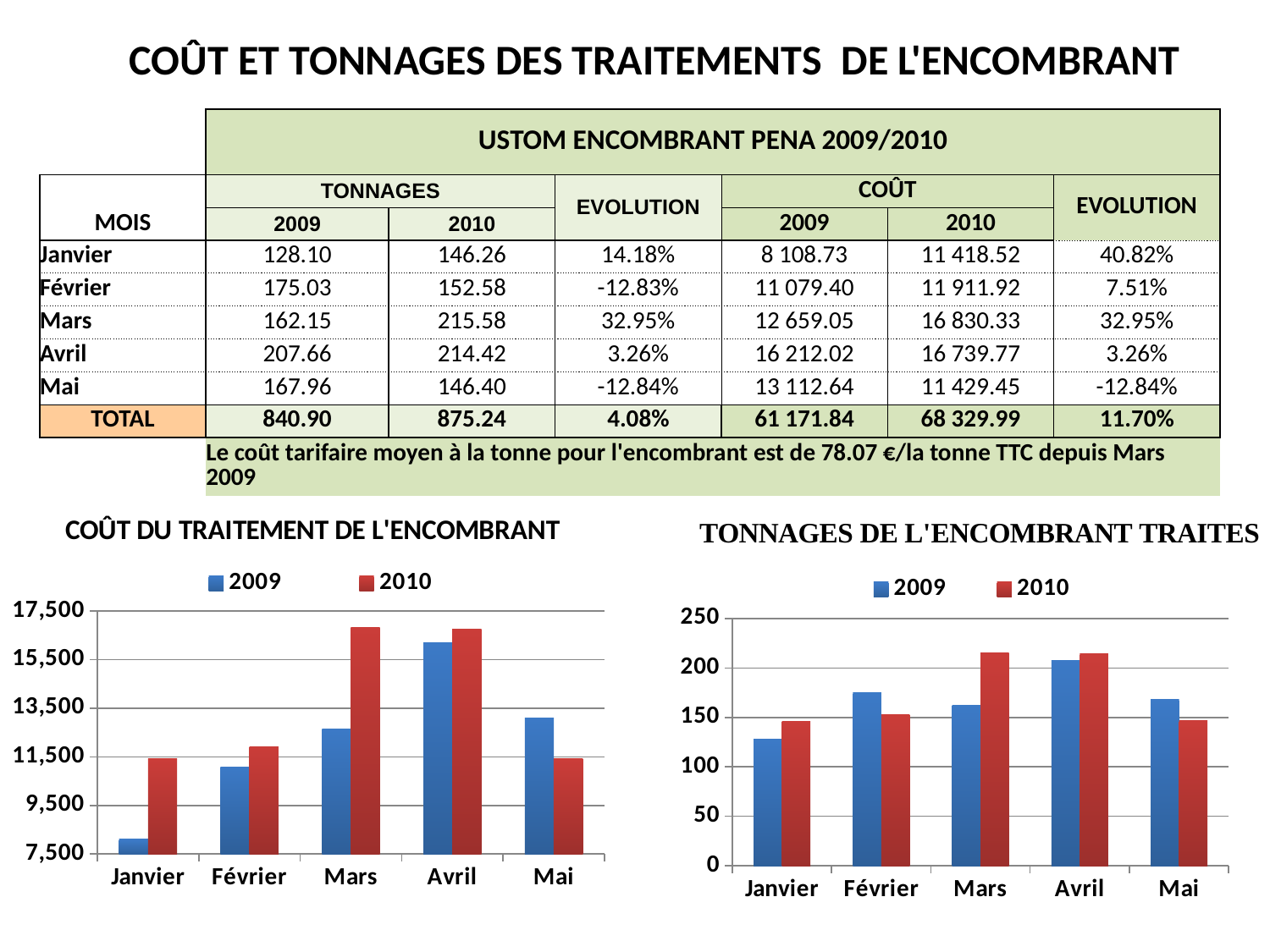

| COÛT ET TONNAGES DES TRAITEMENTS DE L'ENCOMBRANT |
| --- |
|  | USTOM ENCOMBRANT PENA 2009/2010 |  |  |  |  |  |
| --- | --- | --- | --- | --- | --- | --- |
|  |  |  |  |  |  |  |
|  | TONNAGES |  | EVOLUTION | COÛT |  | EVOLUTION |
| MOIS | 2009 | 2010 |  | 2009 | 2010 |  |
| Janvier | 128.10 | 146.26 | 14.18% | 8 108.73 | 11 418.52 | 40.82% |
| Février | 175.03 | 152.58 | -12.83% | 11 079.40 | 11 911.92 | 7.51% |
| Mars | 162.15 | 215.58 | 32.95% | 12 659.05 | 16 830.33 | 32.95% |
| Avril | 207.66 | 214.42 | 3.26% | 16 212.02 | 16 739.77 | 3.26% |
| Mai | 167.96 | 146.40 | -12.84% | 13 112.64 | 11 429.45 | -12.84% |
| TOTAL | 840.90 | 875.24 | 4.08% | 61 171.84 | 68 329.99 | 11.70% |
|  | Le coût tarifaire moyen à la tonne pour l'encombrant est de 78.07 €/la tonne TTC depuis Mars 2009 |  |  |  |  |  |

### Chart

| Category |  |  |
|---|---|---|
| Janvier | 8108.73 | 11418.52 |
| Février | 11079.4 | 11911.92 |
| Mars | 12659.05 | 16830.33 |
| Avril | 16212.02 | 16739.77 |
| Mai | 13112.64000000001 | 11429.449999999983 |

### Chart

| Category |  |  |
|---|---|---|
| Janvier | 128.1 | 146.26 |
| Février | 175.03 | 152.58 |
| Mars | 162.15 | 215.58 |
| Avril | 207.66 | 214.42000000000004 |
| Mai | 167.96 | 146.4 |